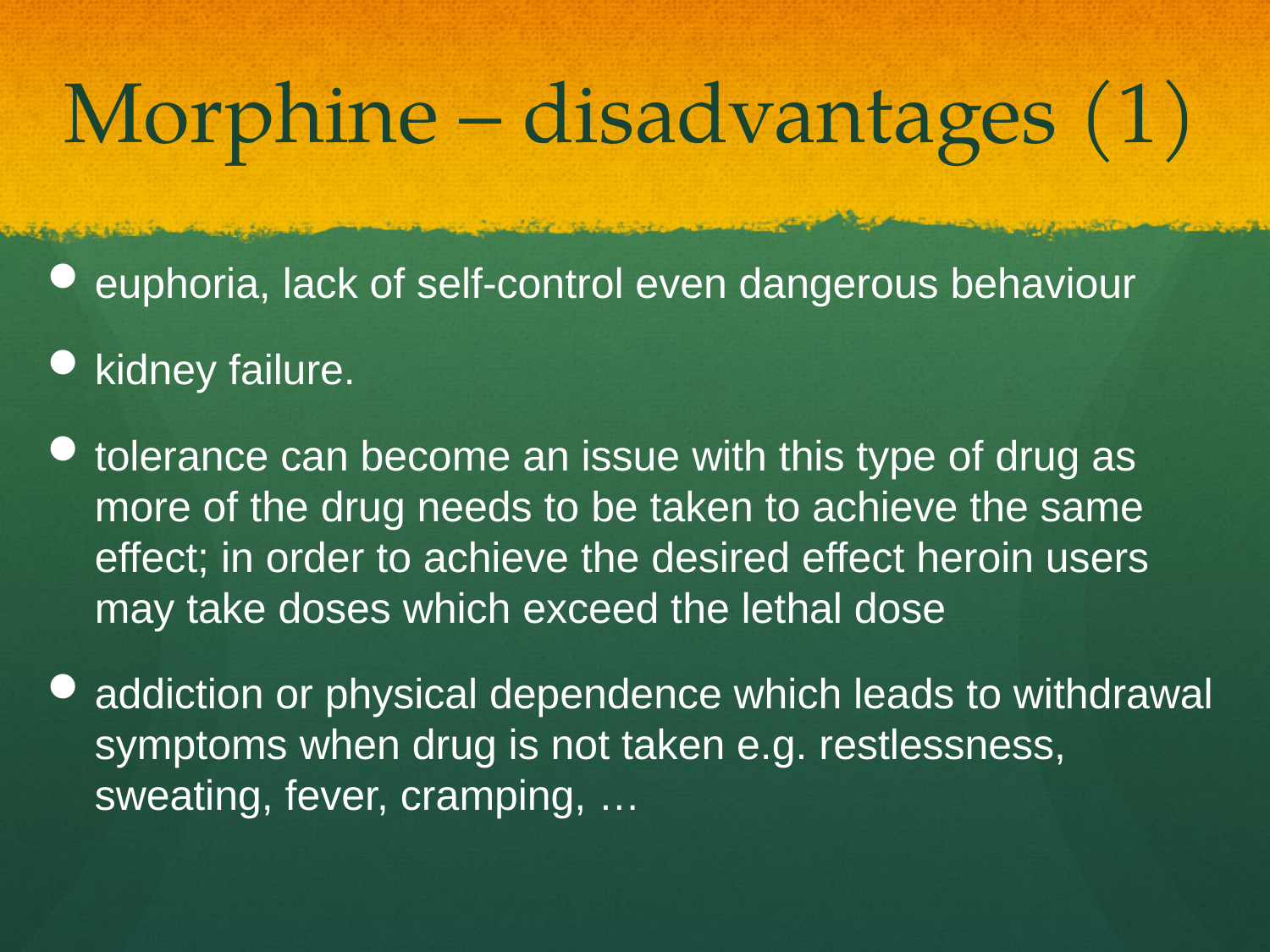

# Morphine – disadvantages (1)
euphoria, lack of self-control even dangerous behaviour
kidney failure.
tolerance can become an issue with this type of drug as more of the drug needs to be taken to achieve the same effect; in order to achieve the desired effect heroin users may take doses which exceed the lethal dose
addiction or physical dependence which leads to withdrawal symptoms when drug is not taken e.g. restlessness, sweating, fever, cramping, …